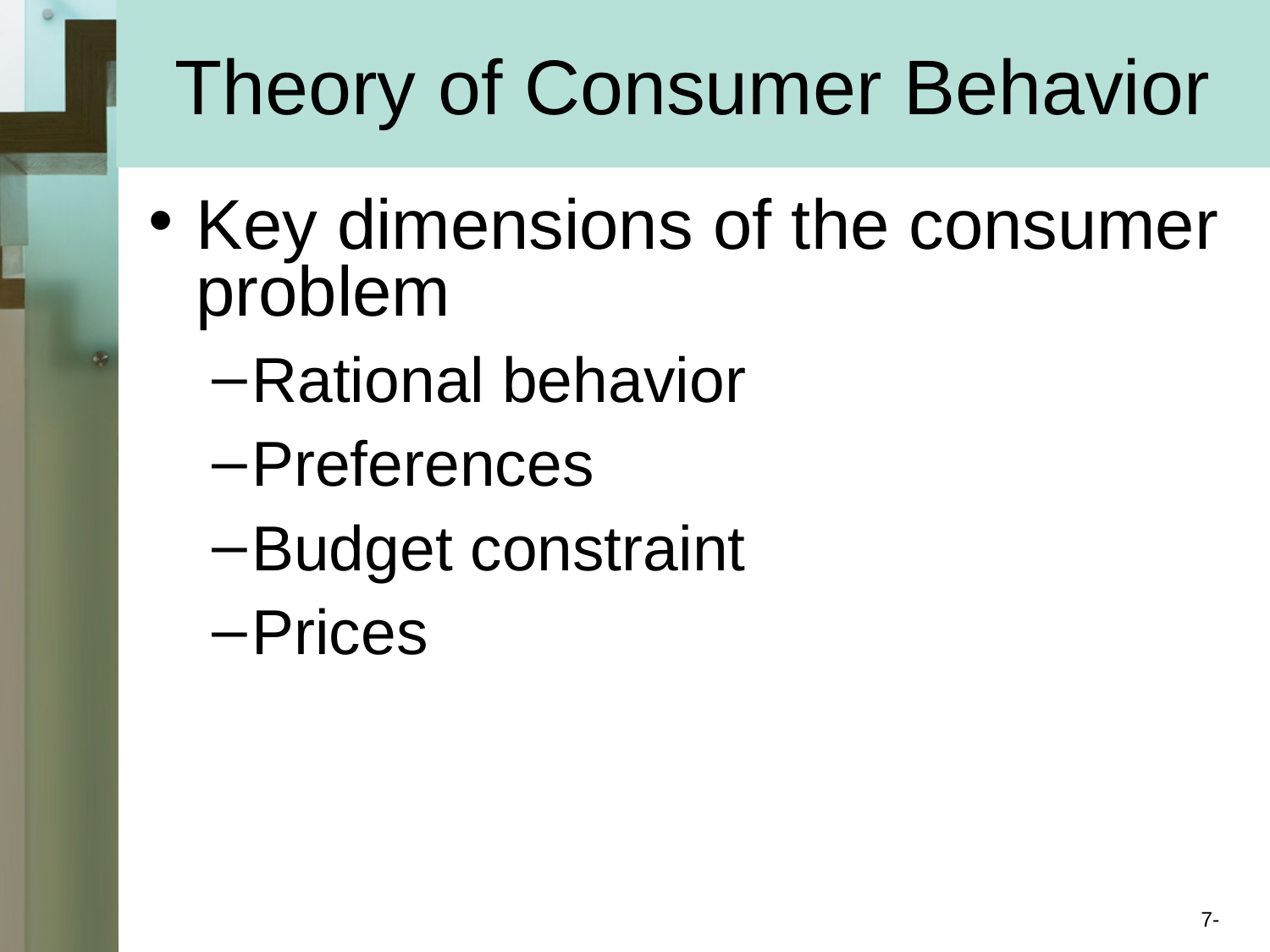

# Theory of Consumer Behavior
Key dimensions of the consumer problem
Rational behavior
Preferences
Budget constraint
Prices
7-